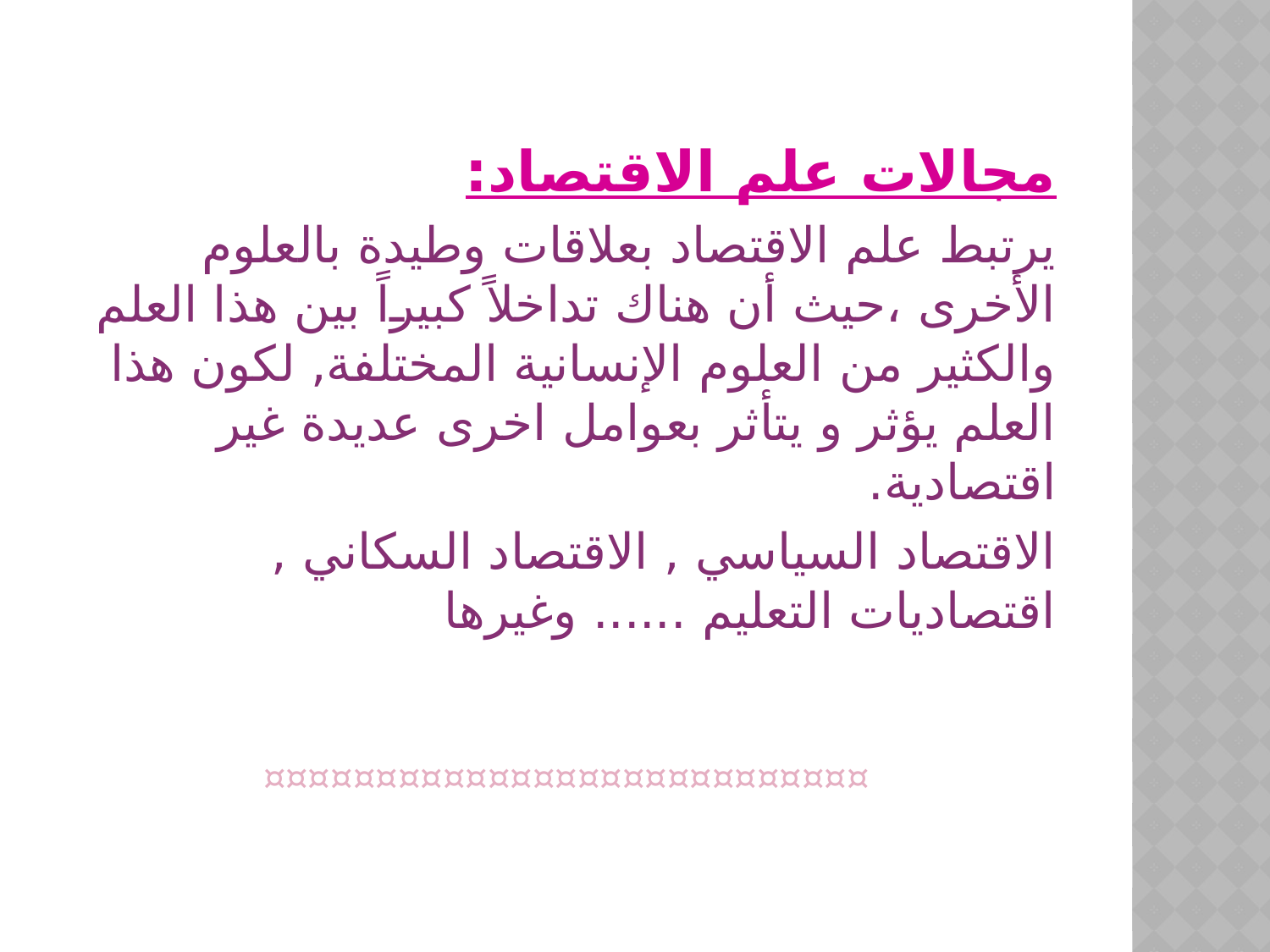

#

مجالات علم الاقتصاد:
يرتبط علم الاقتصاد بعلاقات وطيدة بالعلوم الأخرى ،حيث أن هناك تداخلاً كبيراً بين هذا العلم والكثير من العلوم الإنسانية المختلفة, لكون هذا العلم يؤثر و يتأثر بعوامل اخرى عديدة غير اقتصادية.
الاقتصاد السياسي , الاقتصاد السكاني , اقتصاديات التعليم ...... وغيرها

¤¤¤¤¤¤¤¤¤¤¤¤¤¤¤¤¤¤¤¤¤¤¤¤¤¤¤